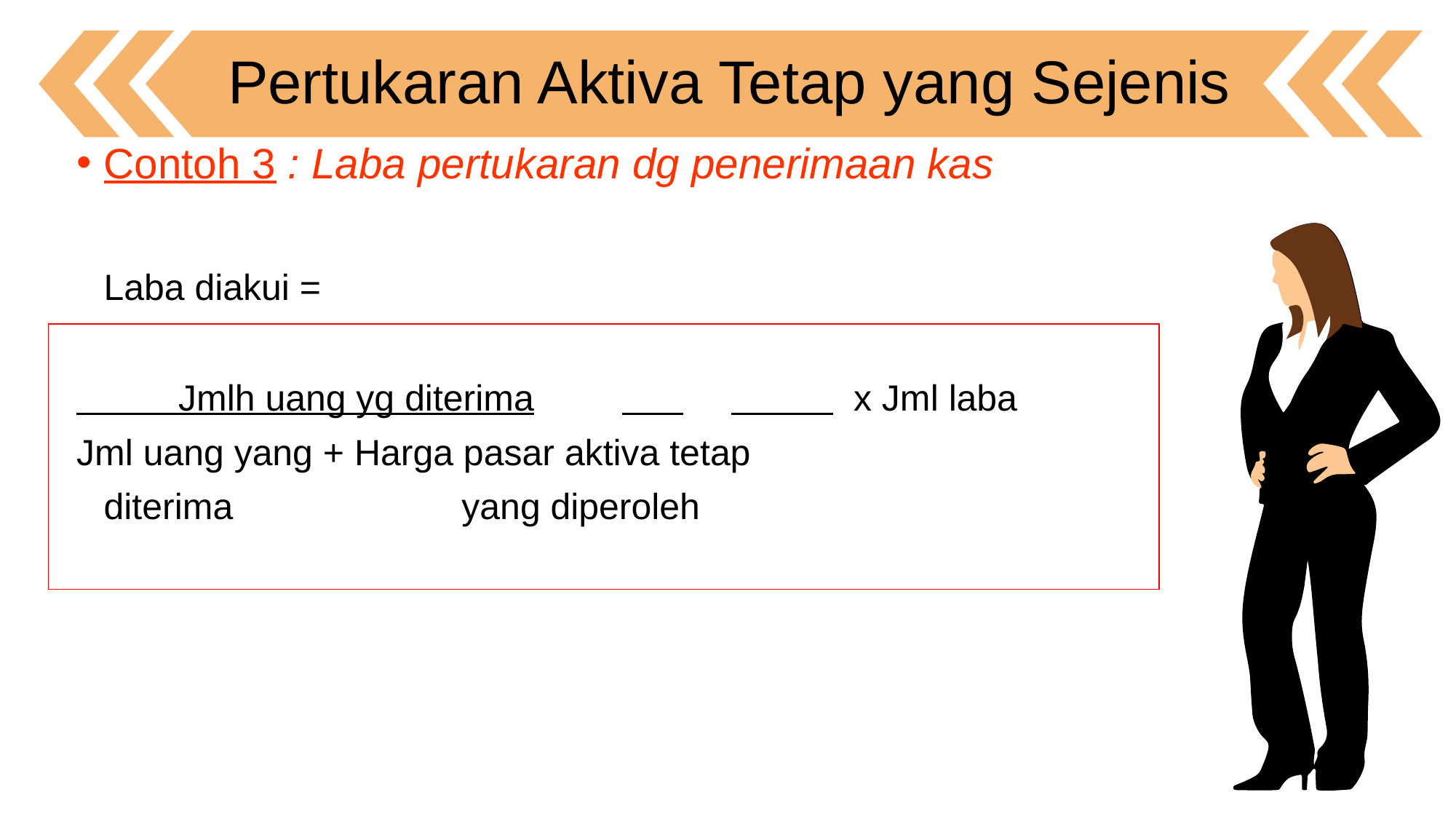

Pertukaran Aktiva Tetap yang Sejenis
Contoh 3 : Laba pertukaran dg penerimaan kas

	Laba diakui =

          Jmlh uang yg diterima	      	            x Jml laba
Jml uang yang + Harga pasar aktiva tetap
	diterima		   yang diperoleh